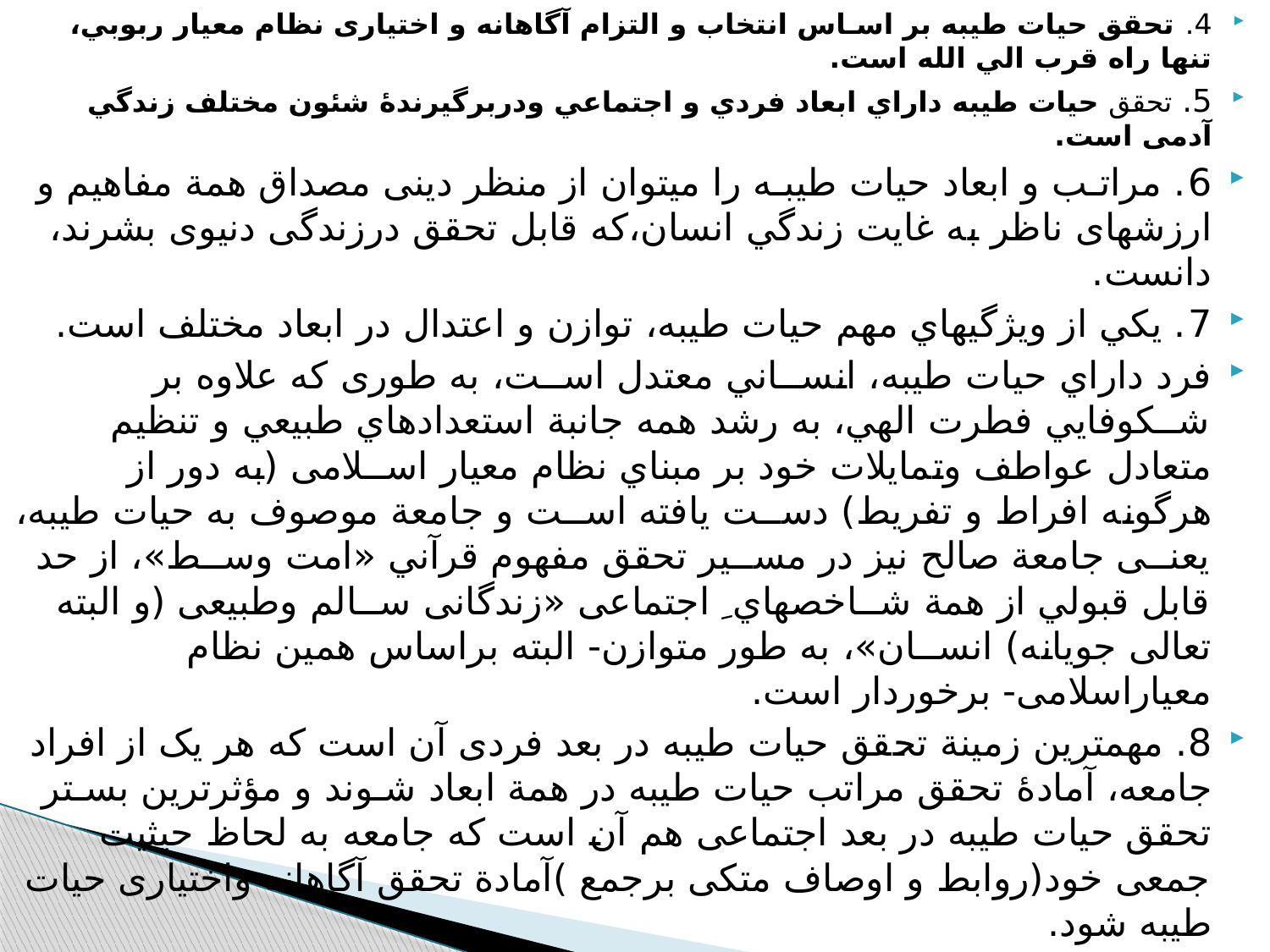

4. تحقق حيات طيبه بر اسـاس انتخاب و التزام آگاهانه و اختياری نظام معيار ربوبي، تنها راه قرب الي الله است.
5. تحقق حيات طيبه داراي ابعاد فردي و اجتماعي ودربرگيرندۀ شئون مختلف زندگي آدمی است.
6. مراتـب و ابعاد حيات طيبـه را ميتوان از منظر دينی مصداق همة مفاهيم و ارزشهای ناظر به غايت زندگي انسان،که قابل تحقق درزندگی دنيوی بشرند، دانست.
7. یكي از ويژگيهاي مهم حيات طيبه، توازن و اعتدال در ابعاد مختلف است.
فرد داراي حيات طيبه، انســاني معتدل اســت، به طوری كه علاوه بر شــكوفايي فطرت الهي، به رشد همه جانبة استعدادهاي طبيعي و تنظيم متعادل عواطف وتمايلات خود بر مبناي نظام معيار اســلامی (به دور از هرگونه افراط و تفريط) دســت يافته اســت و جامعة موصوف به حيات طيبه، يعنــی جامعة صالح نيز در مســير تحقق مفهوم قرآني «امت وســط»، از حد قابل قبولي از همة شــاخصهاي ِ اجتماعی «زندگانی ســالم وطبيعی (و البته تعالی جويانه) انســان»، به طور متوازن- البته براساس همين نظام معياراسلامی- برخوردار است.
8. مهمترين زمينة تحقق حيات طيبه در بعد فردی آن است که هر يک از افراد جامعه، آمادۀ تحقق مراتب حيات طيبه در همة ابعاد شـوند و مؤثرترين بسـتر تحقق حيات طيبه در بعد اجتماعی هم آن است که جامعه به لحاظ حيثيت جمعی خود(روابط و اوصاف متکی برجمع )آمادة تحقق آگاهانه واختياری حيات طيبه شود.